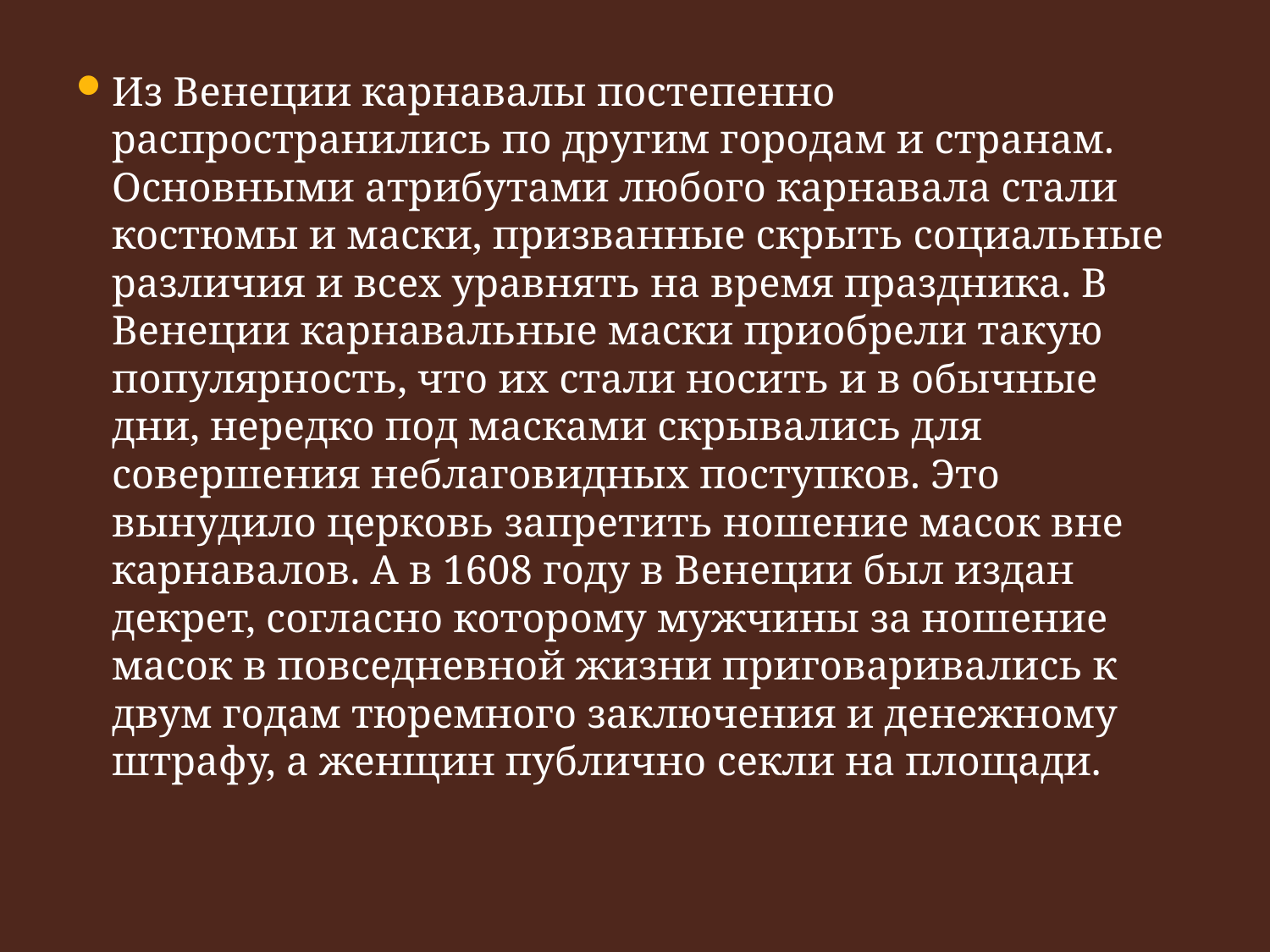

Из Венеции карнавалы постепенно распространились по другим городам и странам. Основными атрибутами любого карнавала стали костюмы и маски, призванные скрыть социальные различия и всех уравнять на время праздника. В Венеции карнавальные маски приобрели такую популярность, что их стали носить и в обычные дни, нередко под масками скрывались для совершения неблаговидных поступков. Это вынудило церковь запретить ношение масок вне карнавалов. А в 1608 году в Венеции был издан декрет, согласно которому мужчины за ношение масок в повседневной жизни приговаривались к двум годам тюремного заключения и денежному штрафу, а женщин публично секли на площади.